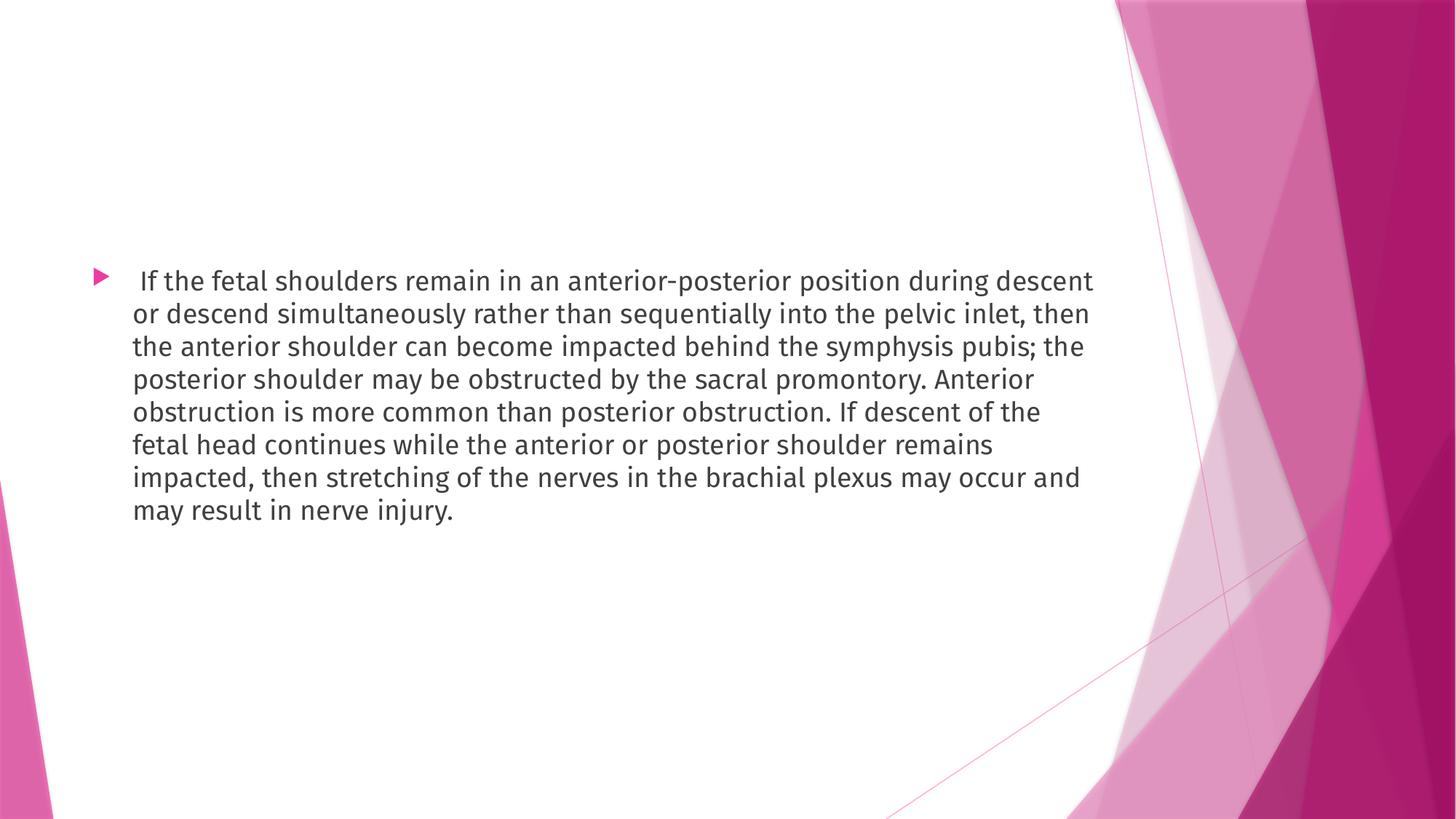

#
 If the fetal shoulders remain in an anterior-posterior position during descent or descend simultaneously rather than sequentially into the pelvic inlet, then the anterior shoulder can become impacted behind the symphysis pubis; the posterior shoulder may be obstructed by the sacral promontory. Anterior obstruction is more common than posterior obstruction. If descent of the fetal head continues while the anterior or posterior shoulder remains impacted, then stretching of the nerves in the brachial plexus may occur and may result in nerve injury.